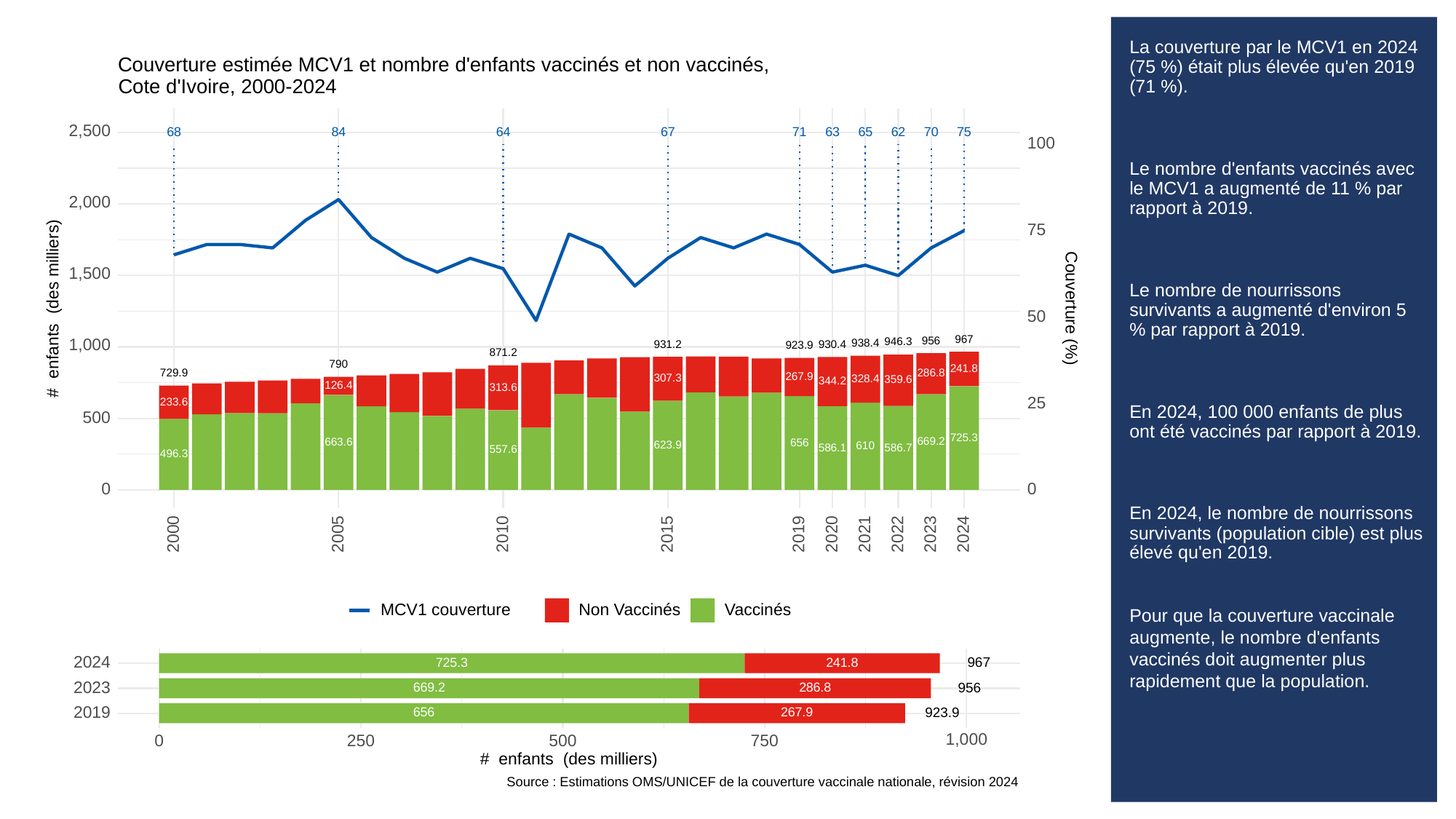

# La couverture par le MCV1 en 2024 (75 %) était plus élevée qu'en 2019 (71 %).

Le nombre d'enfants vaccinés avec le MCV1 a augmenté de 11 % par rapport à 2019.

Le nombre de nourrissons survivants a augmenté d'environ 5 % par rapport à 2019.

En 2024, 100 000 enfants de plus ont été vaccinés par rapport à 2019.

En 2024, le nombre de nourrissons survivants (population cible) est plus élevé qu'en 2019.

Pour que la couverture vaccinale augmente, le nombre d'enfants vaccinés doit augmenter plus rapidement que la population.

Couverture estimée MCV1 et nombre d'enfants vaccinés et non vaccinés,
Cote d'Ivoire, 2000-2024

2,500
63
68
84
64
67
65
62
70
71
75

100

2,000

75

1,500

#  enfants  (des milliers)
Couverture (%)
50

967
956
946.3
1,000
938.4
931.2
930.4
923.9

871.2

790

241.8

729.9
286.8

267.9

307.3
328.4

359.6

344.2

126.4

313.6

25

233.6

500

725.3
669.2
663.6
656
623.9
610
586.7
586.1
557.6
496.3

0
0

2023
2000
2005
2010
2015
2019
2020
2021
2022
2024

MCV1 couverture
Non Vaccinés
Vaccinés

2024
967
725.3
241.8

2023
956
669.2
286.8

2019
923.9
656
267.9

1,000
0
250
500
750
#  enfants  (des milliers)
Source : Estimations OMS/UNICEF de la couverture vaccinale nationale, révision 2024